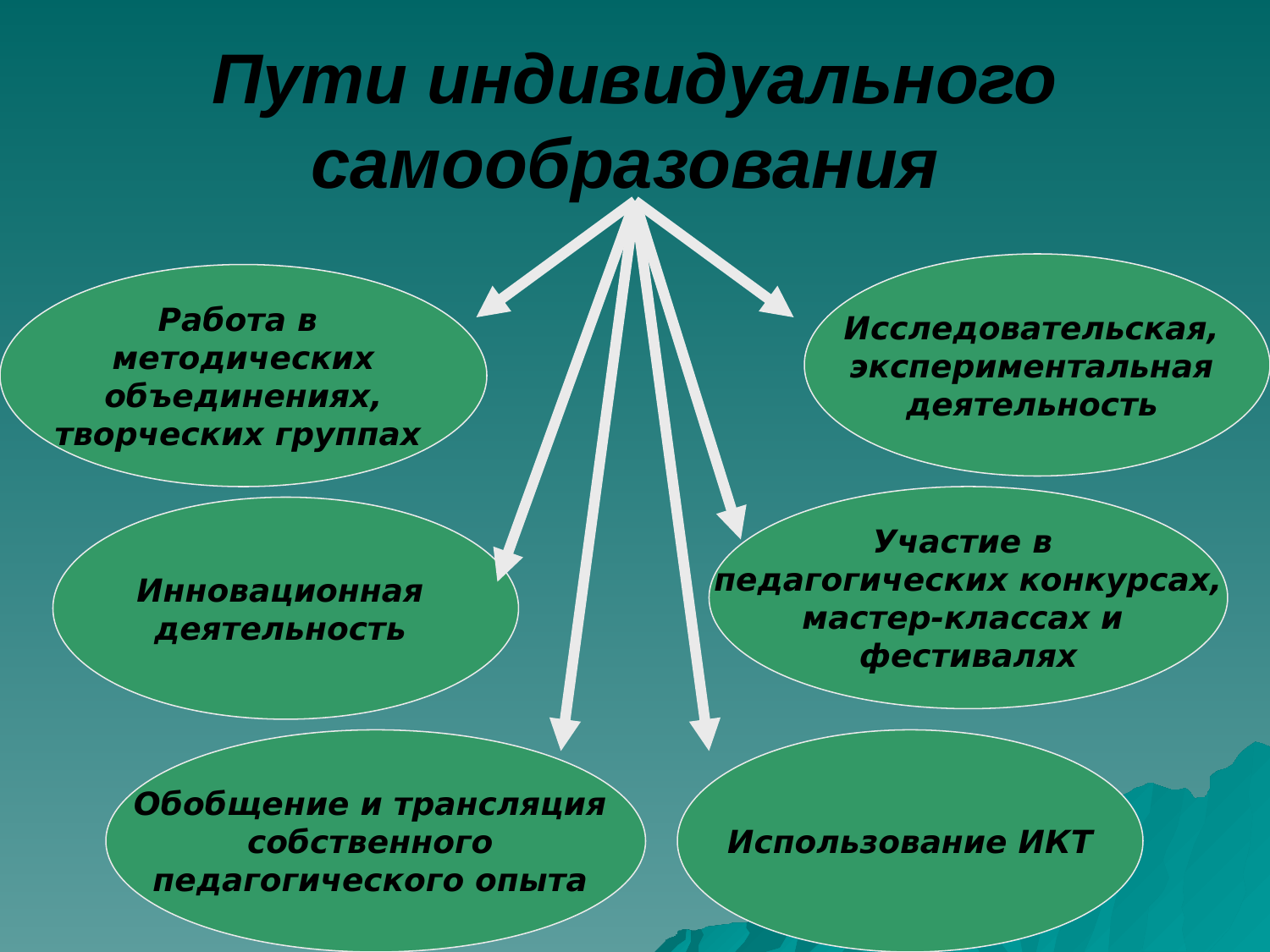

# Пути индивидуального самообразования

Исследовательская,
экспериментальная
деятельность
Работа в
методических
объединениях,
творческих группах
Участие в
педагогических конкурсах,
мастер-классах и
фестивалях
Инновационная
деятельность
Обобщение и трансляция
собственного
педагогического опыта
Использование ИКТ